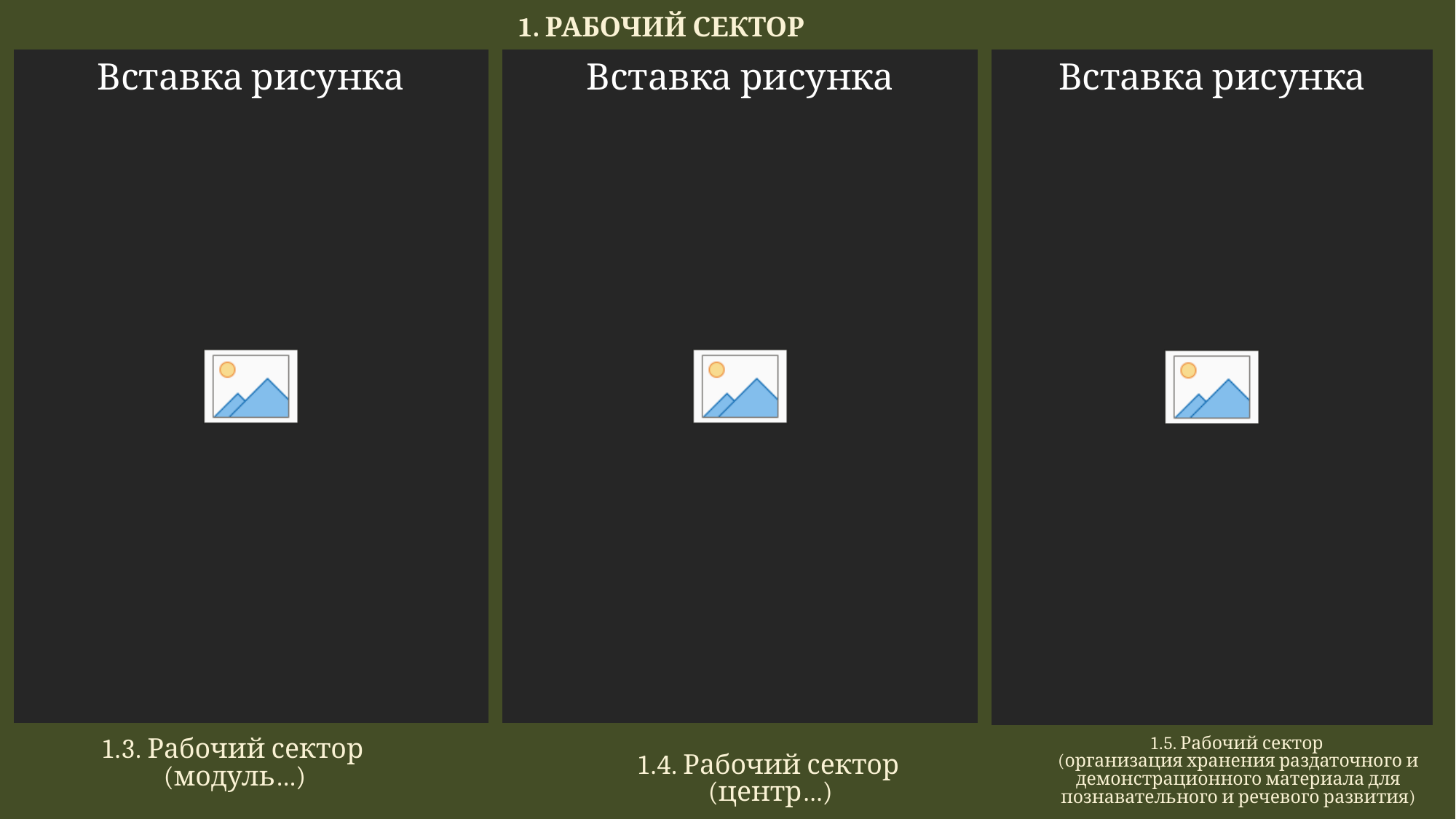

1. РАБОЧИЙ СЕКТОР

1.4. Рабочий сектор
(центр…)
1.3. Рабочий сектор
 (модуль…)
1.5. Рабочий сектор
(организация хранения раздаточного и демонстрационного материала для познавательного и речевого развития)